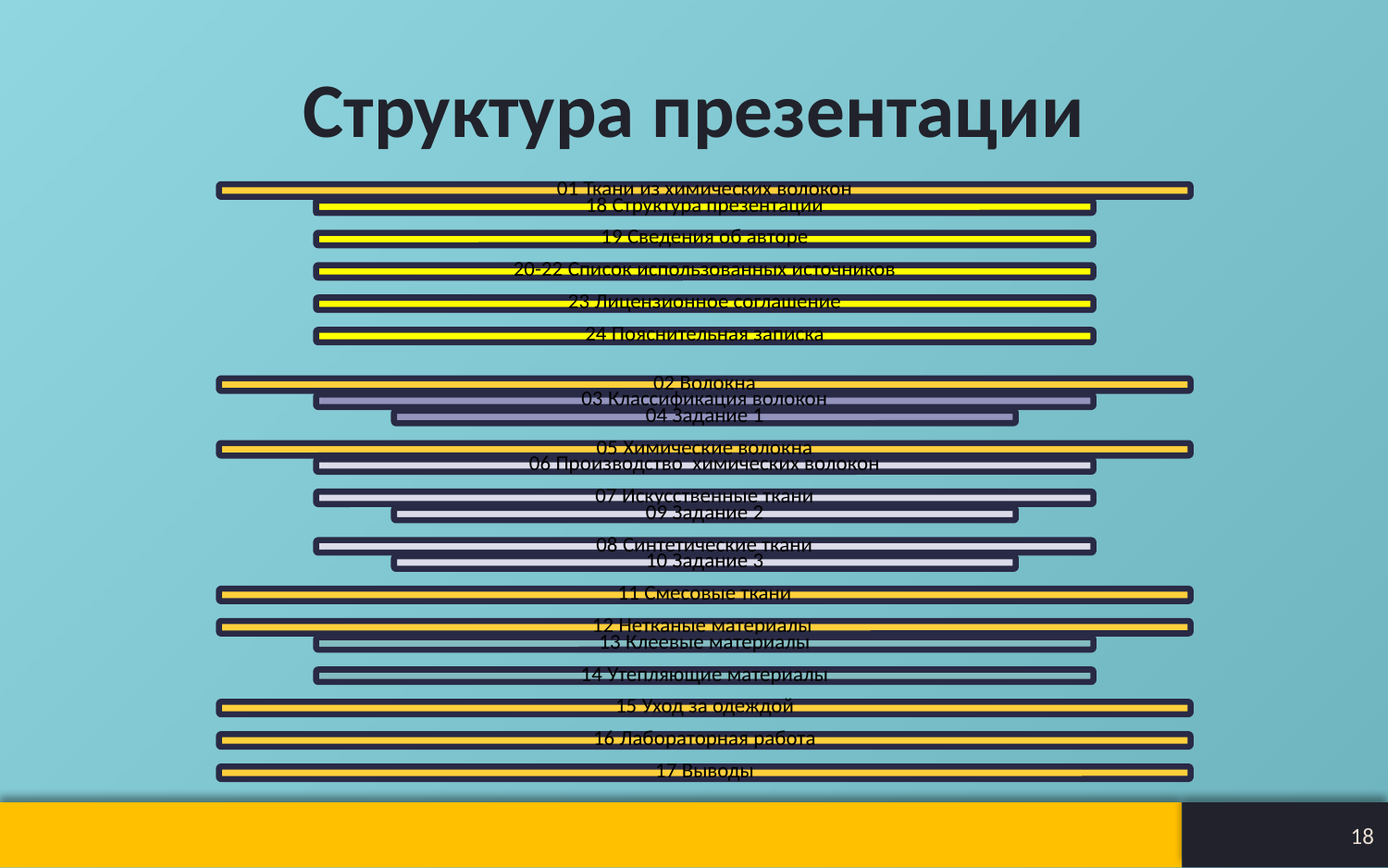

# Структура презентации
01 Ткани из химических волокон
18 Структура презентации
19 Сведения об авторе
20-22 Список использованных источников
02 Волокна
03 Классификация волокон
05 Химические волокна
06 Производство  химических волокон
07 Искусственные ткани
09 Задание 2
08 Синтетические ткани
10 Задание 3
11 Смесовые ткани
12 Нетканые материалы
13 Клеевые материалы
14 Утепляющие материалы
15 Уход за одеждой
17 Выводы
04 Задание 1
16 Лабораторная работа
23 Лицензионное соглашение
24 Пояснительная записка
18